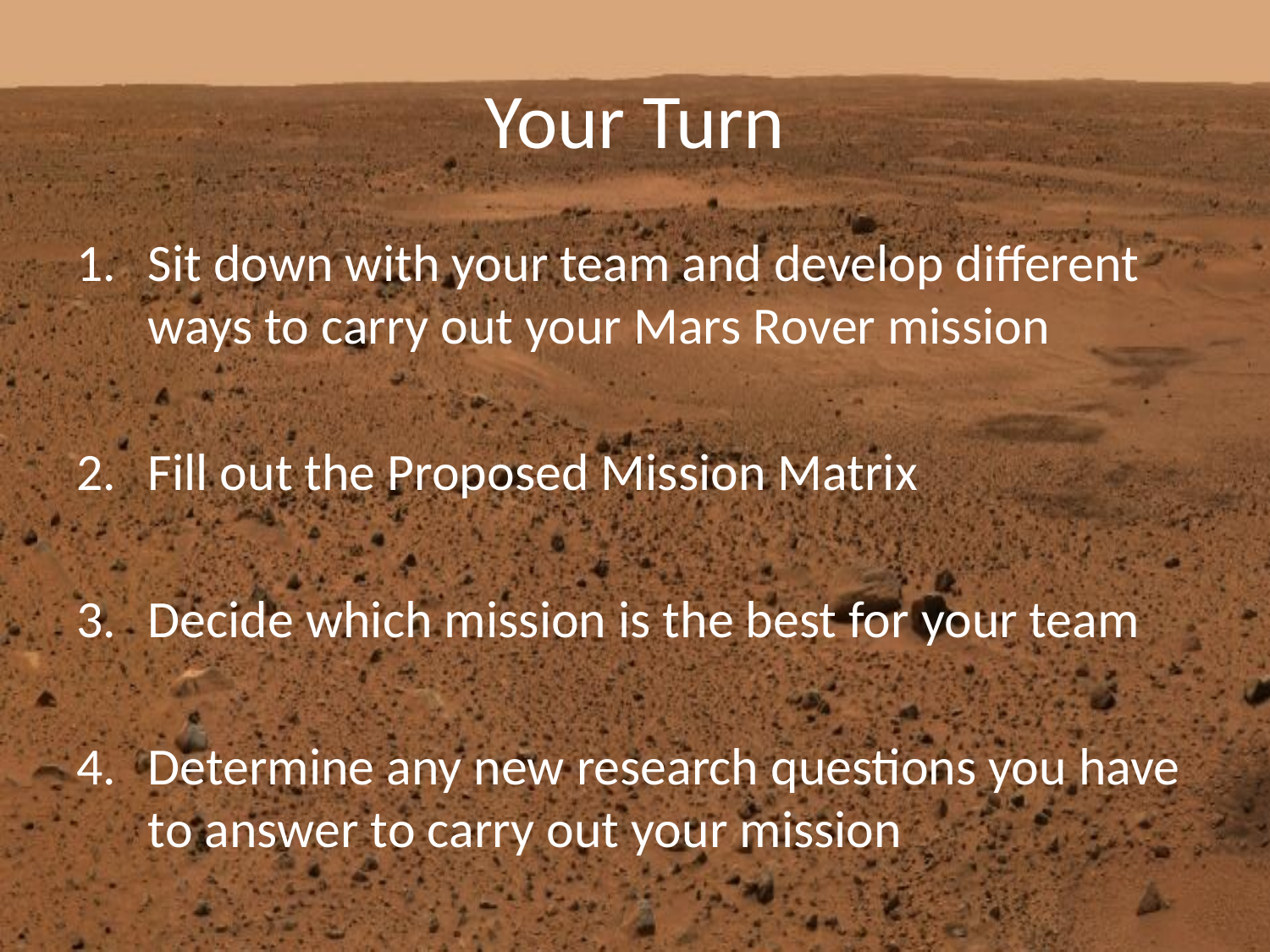

# Your Turn
Sit down with your team and develop different ways to carry out your Mars Rover mission

Fill out the Proposed Mission Matrix

Decide which mission is the best for your team

Determine any new research questions you have to answer to carry out your mission